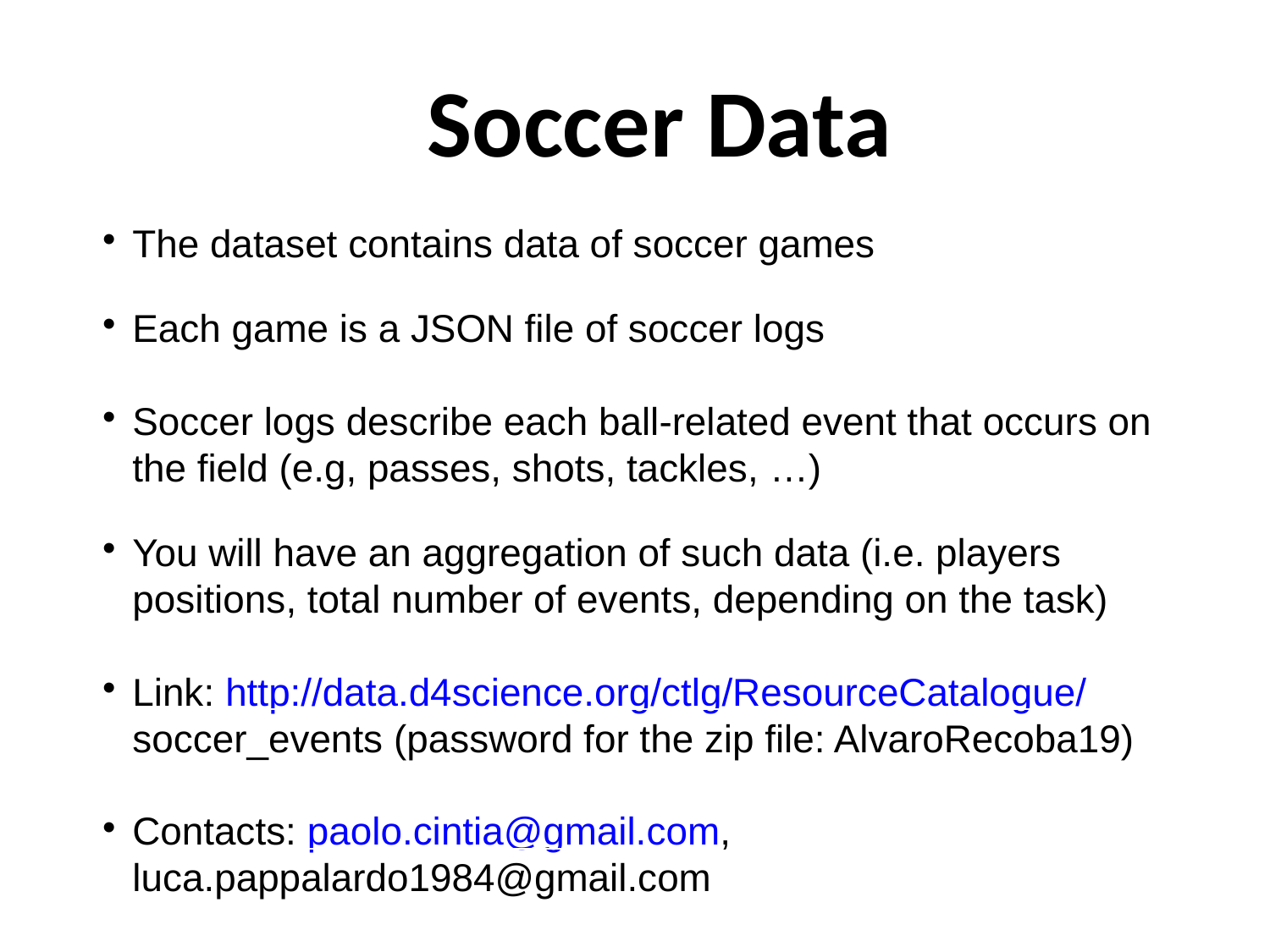

Soccer Data
The dataset contains data of soccer games

Each game is a JSON file of soccer logs

Soccer logs describe each ball-related event that occurs on the field (e.g, passes, shots, tackles, …)

You will have an aggregation of such data (i.e. players positions, total number of events, depending on the task)

Link: http://data.d4science.org/ctlg/ResourceCatalogue/soccer_events (password for the zip file: AlvaroRecoba19)

Contacts: paolo.cintia@gmail.com, luca.pappalardo1984@gmail.com